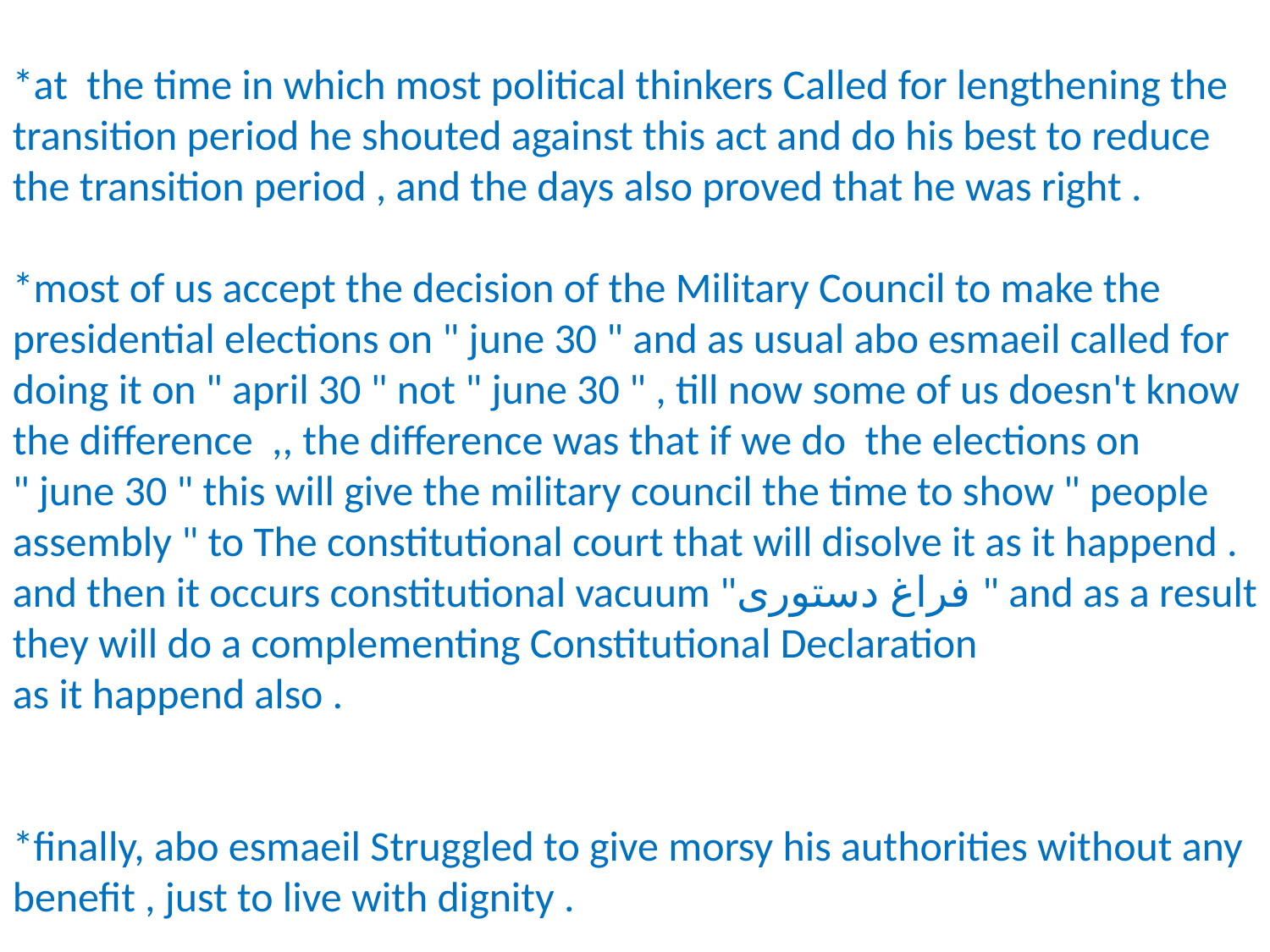

*at  the time in which most political thinkers Called for lengthening the transition period he shouted against this act and do his best to reduce the transition period , and the days also proved that he was right .

*most of us accept the decision of the Military Council to make the presidential elections on " june 30 " and as usual abo esmaeil called for doing it on " april 30 " not " june 30 " , till now some of us doesn't know the difference  ,, the difference was that if we do  the elections on
" june 30 " this will give the military council the time to show " people assembly " to The constitutional court that will disolve it as it happend . and then it occurs constitutional vacuum "فراغ دستورى " and as a result they will do a complementing Constitutional Declaration
as it happend also .

*finally, abo esmaeil Struggled to give morsy his authorities without any benefit , just to live with dignity .